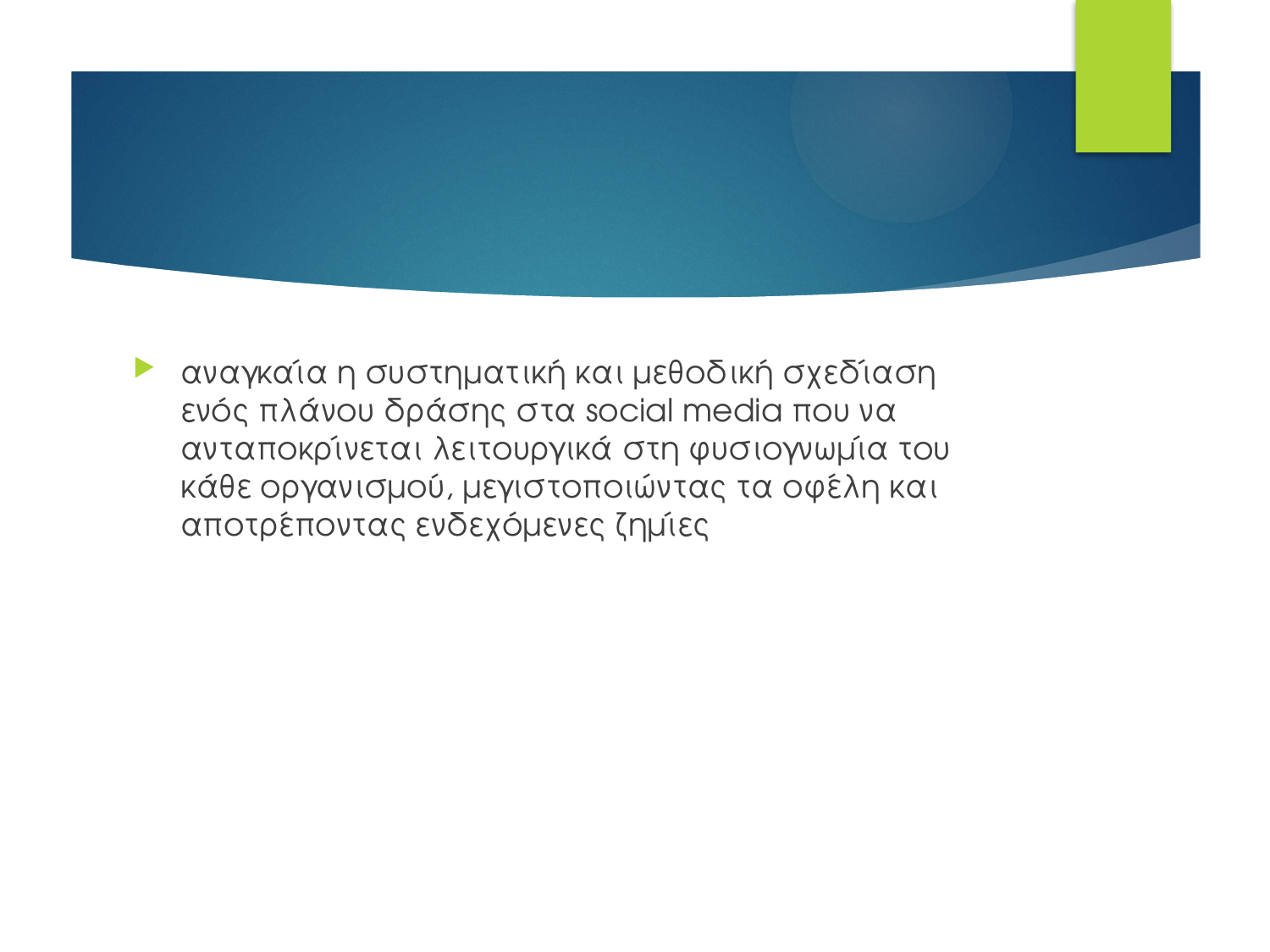

#
αναγκαία η συστηματική και μεθοδική σχεδίαση ενός πλάνου δράσης στα social media που να ανταποκρίνεται λειτουργικά στη φυσιογνωμία του κάθε οργανισμού, μεγιστοποιώντας τα οφέλη και αποτρέποντας ενδεχόμενες ζημίες